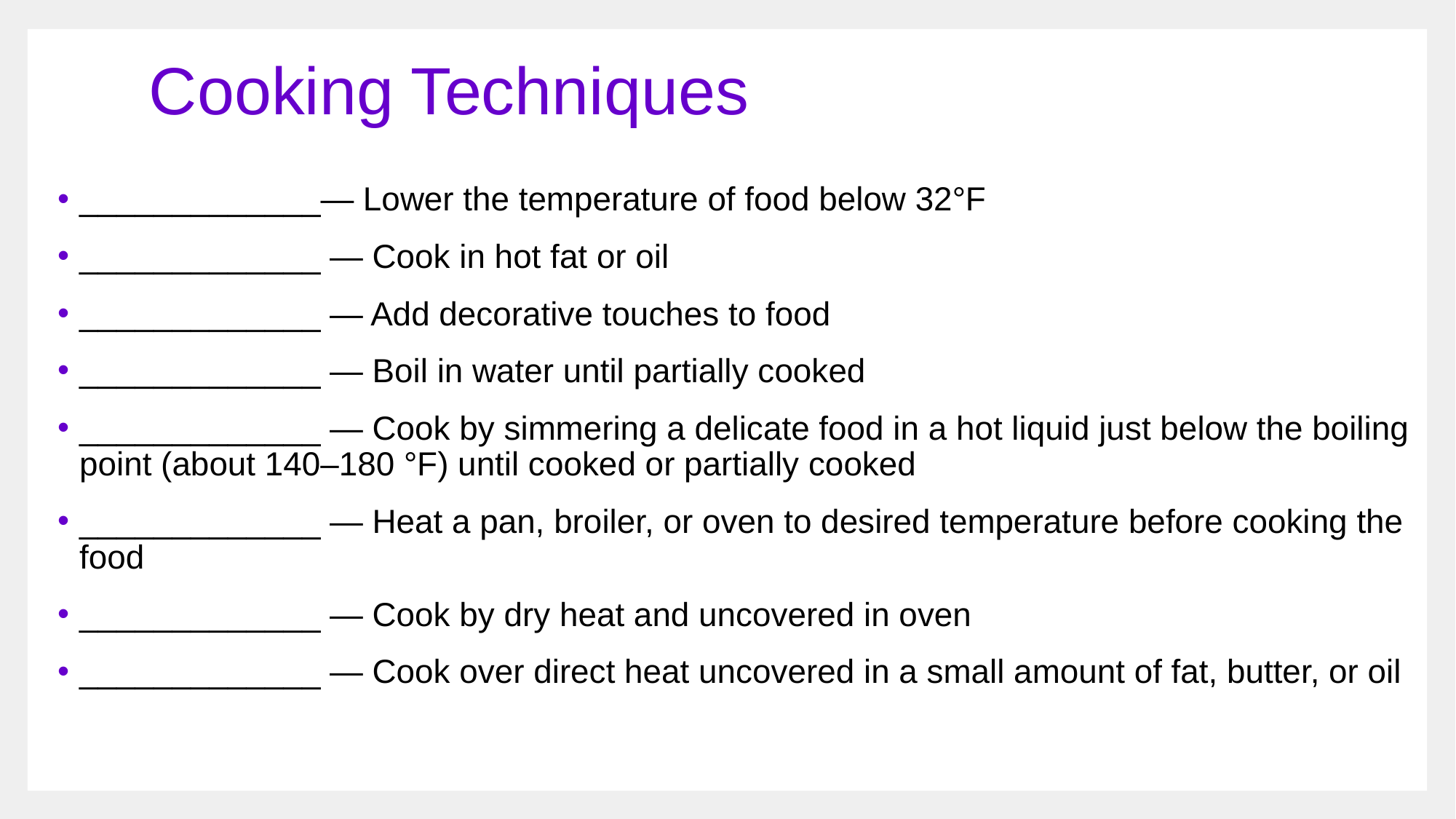

# Cooking Techniques
_____________— Lower the temperature of food below 32°F
_____________ — Cook in hot fat or oil
_____________ — Add decorative touches to food
_____________ — Boil in water until partially cooked
_____________ — Cook by simmering a delicate food in a hot liquid just below the boiling point (about 140–180 °F) until cooked or partially cooked
_____________ — Heat a pan, broiler, or oven to desired temperature before cooking the food
_____________ — Cook by dry heat and uncovered in oven
_____________ — Cook over direct heat uncovered in a small amount of fat, butter, or oil